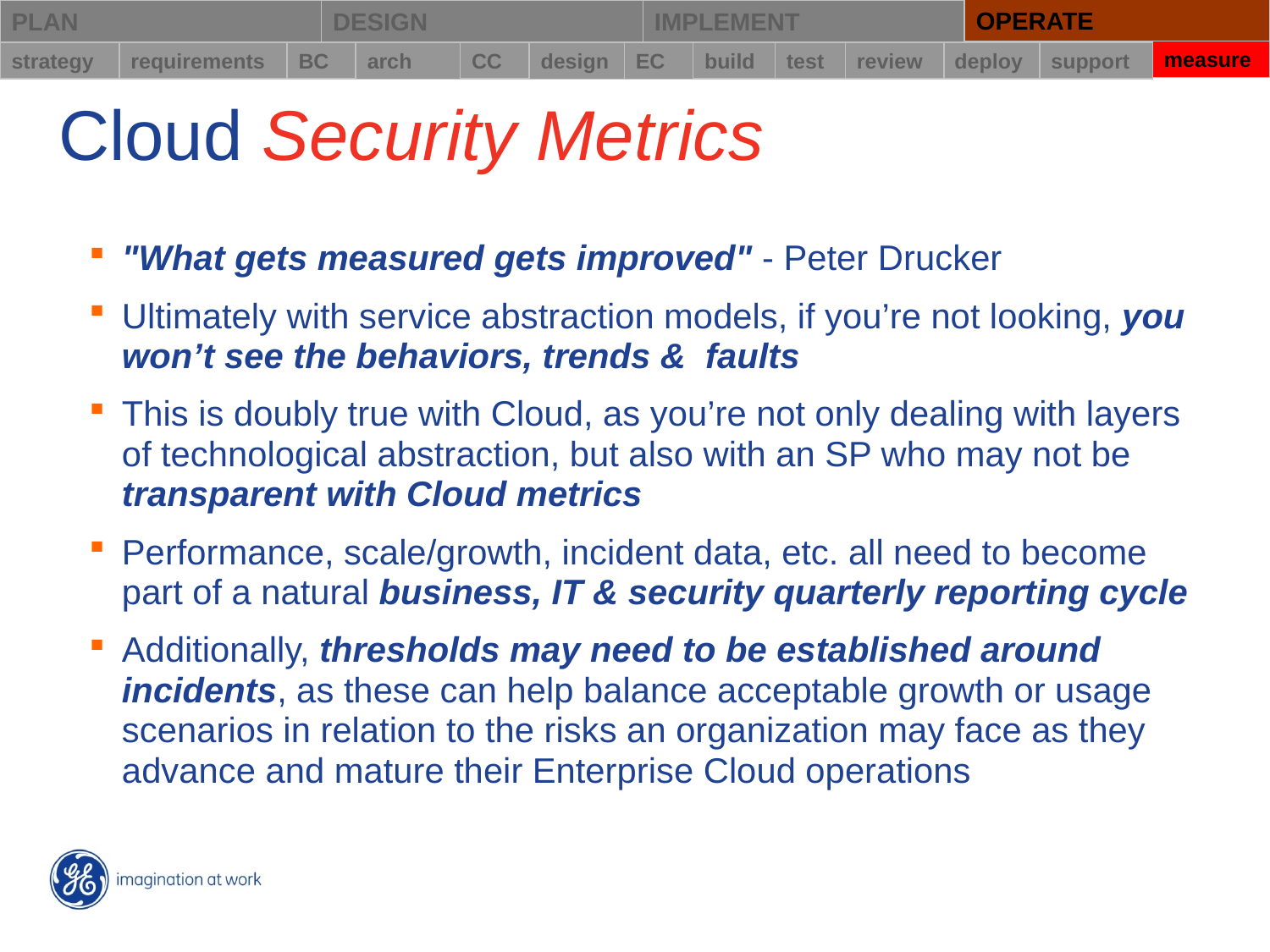

OPERATE
PLAN
DESIGN
IMPLEMENT
measure
strategy
requirements
BC
CC
build
test
review
deploy
support
arch
design
EC
# Cloud Security Metrics
"What gets measured gets improved" - Peter Drucker
Ultimately with service abstraction models, if you’re not looking, you won’t see the behaviors, trends &  faults
This is doubly true with Cloud, as you’re not only dealing with layers of technological abstraction, but also with an SP who may not be transparent with Cloud metrics
Performance, scale/growth, incident data, etc. all need to become part of a natural business, IT & security quarterly reporting cycle
Additionally, thresholds may need to be established around incidents, as these can help balance acceptable growth or usage scenarios in relation to the risks an organization may face as they advance and mature their Enterprise Cloud operations